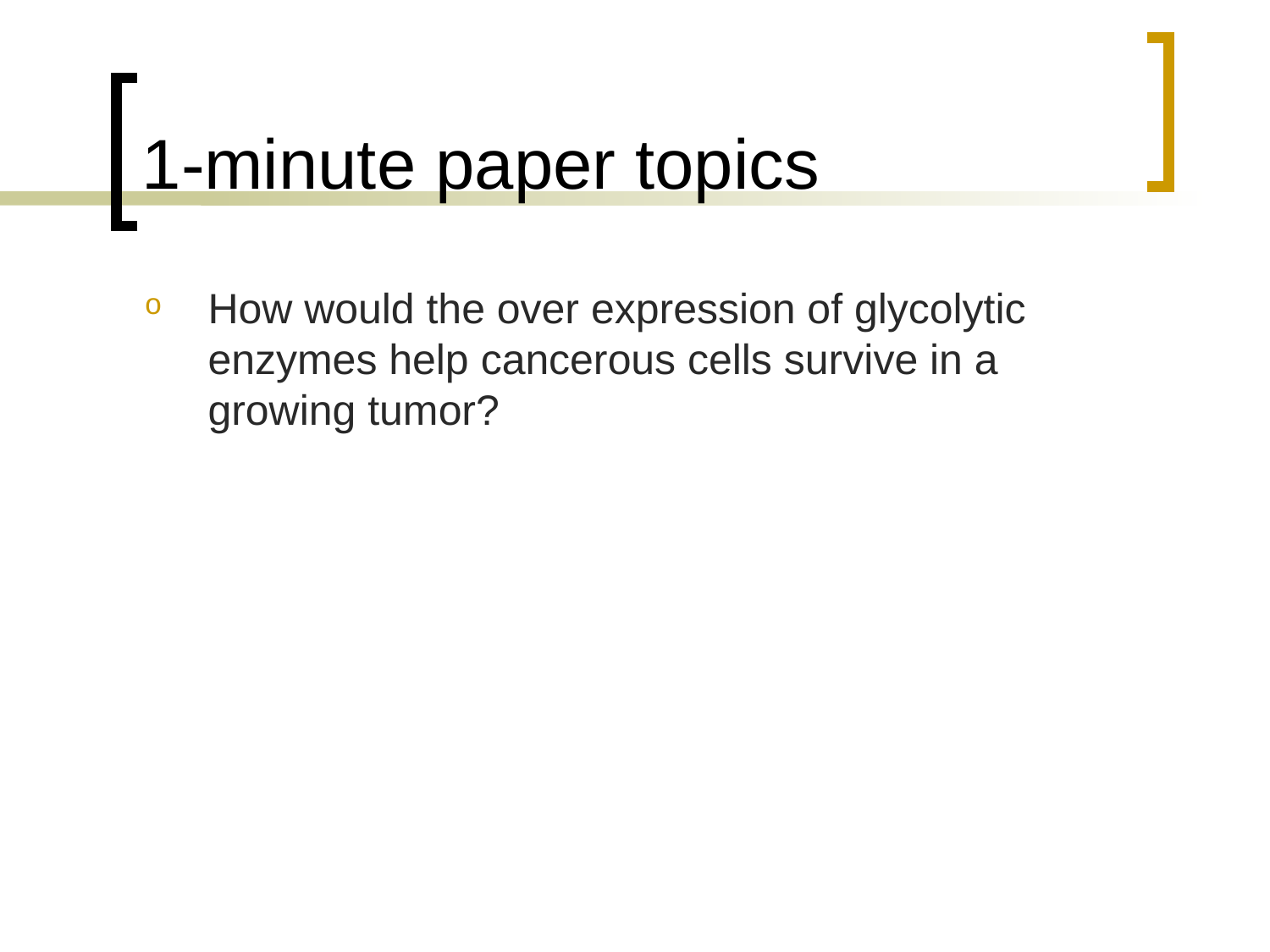

# 1-minute paper topics
How would the over expression of glycolytic enzymes help cancerous cells survive in a growing tumor?